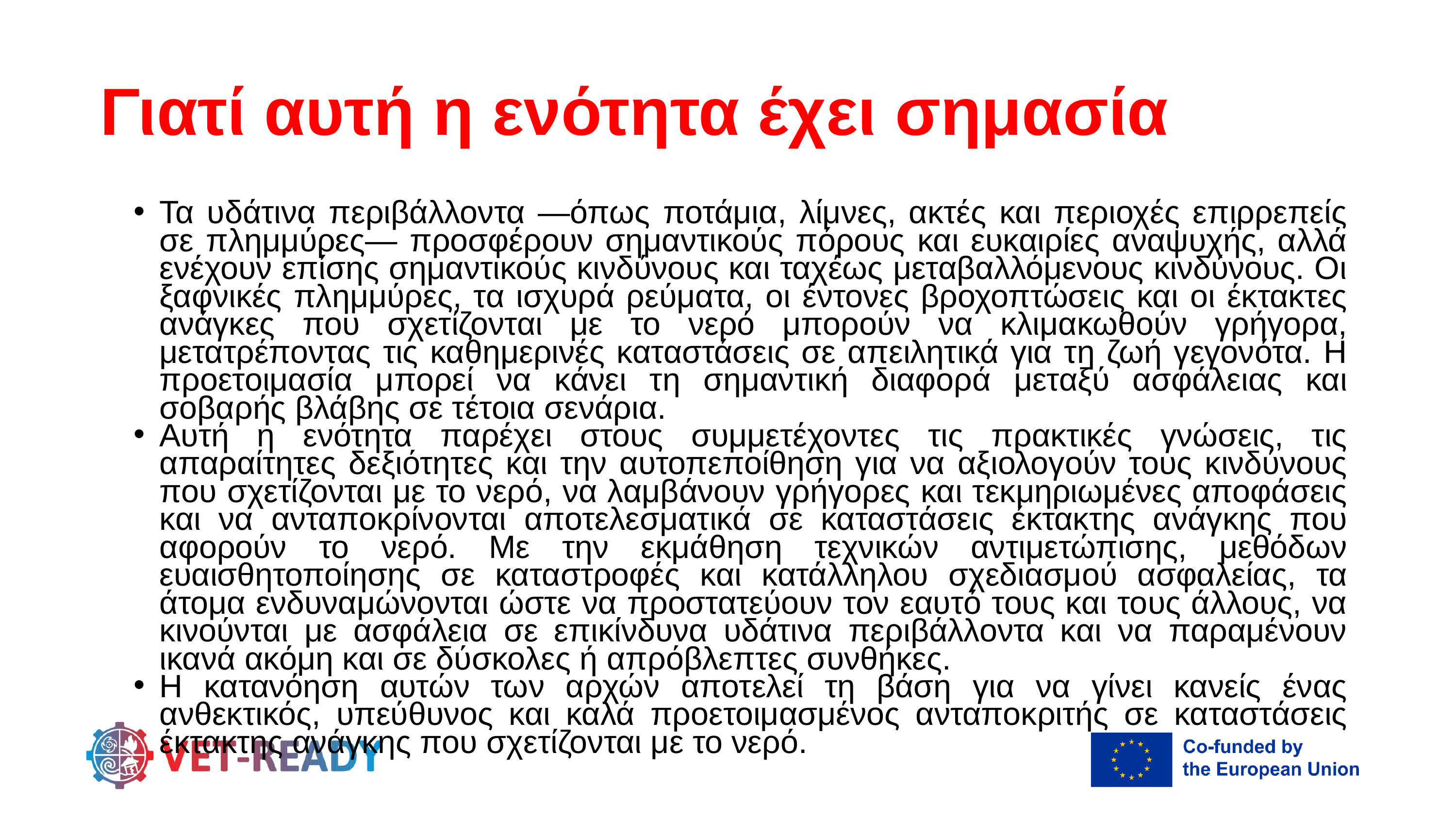

Γιατί αυτή η ενότητα έχει σημασία
Τα υδάτινα περιβάλλοντα —όπως ποτάμια, λίμνες, ακτές και περιοχές επιρρεπείς σε πλημμύρες— προσφέρουν σημαντικούς πόρους και ευκαιρίες αναψυχής, αλλά ενέχουν επίσης σημαντικούς κινδύνους και ταχέως μεταβαλλόμενους κινδύνους. Οι ξαφνικές πλημμύρες, τα ισχυρά ρεύματα, οι έντονες βροχοπτώσεις και οι έκτακτες ανάγκες που σχετίζονται με το νερό μπορούν να κλιμακωθούν γρήγορα, μετατρέποντας τις καθημερινές καταστάσεις σε απειλητικά για τη ζωή γεγονότα. Η προετοιμασία μπορεί να κάνει τη σημαντική διαφορά μεταξύ ασφάλειας και σοβαρής βλάβης σε τέτοια σενάρια.
Αυτή η ενότητα παρέχει στους συμμετέχοντες τις πρακτικές γνώσεις, τις απαραίτητες δεξιότητες και την αυτοπεποίθηση για να αξιολογούν τους κινδύνους που σχετίζονται με το νερό, να λαμβάνουν γρήγορες και τεκμηριωμένες αποφάσεις και να ανταποκρίνονται αποτελεσματικά σε καταστάσεις έκτακτης ανάγκης που αφορούν το νερό. Με την εκμάθηση τεχνικών αντιμετώπισης, μεθόδων ευαισθητοποίησης σε καταστροφές και κατάλληλου σχεδιασμού ασφαλείας, τα άτομα ενδυναμώνονται ώστε να προστατεύουν τον εαυτό τους και τους άλλους, να κινούνται με ασφάλεια σε επικίνδυνα υδάτινα περιβάλλοντα και να παραμένουν ικανά ακόμη και σε δύσκολες ή απρόβλεπτες συνθήκες.
Η κατανόηση αυτών των αρχών αποτελεί τη βάση για να γίνει κανείς ένας ανθεκτικός, υπεύθυνος και καλά προετοιμασμένος ανταποκριτής σε καταστάσεις έκτακτης ανάγκης που σχετίζονται με το νερό.